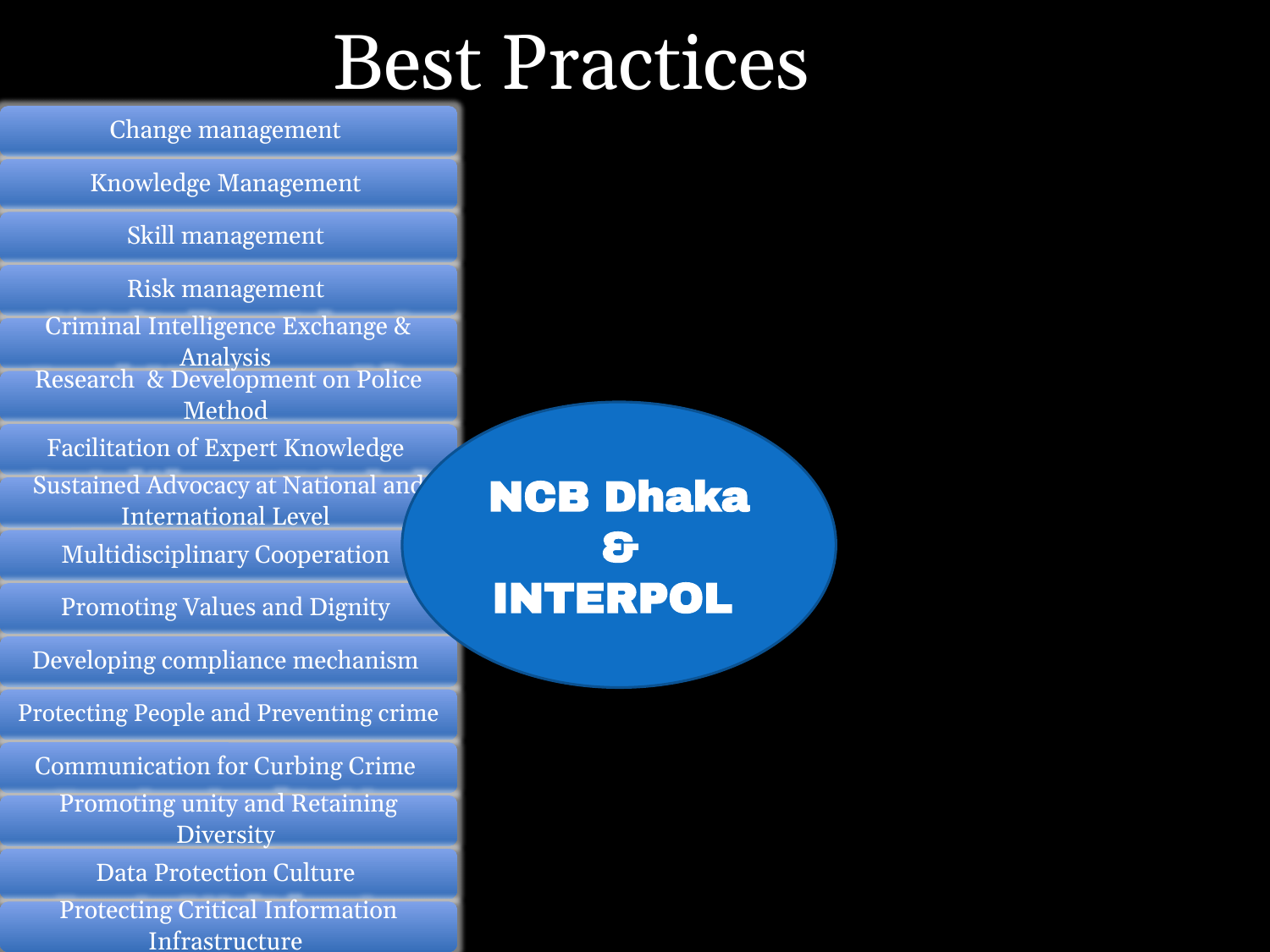

# Best Practices
Change management
Criminal Intelligence Exchange & Analysis
Facilitation of Expert Knowledge
Research  & Development on Police Method
Sustained Advocacy at National and International Level
Multidisciplinary Cooperation
Promoting Values and Dignity
Protecting Critical Information Infrastructure
Protecting People and Preventing crime
Developing compliance mechanism
Data Protection Culture
Promoting unity and Retaining Diversity
Communication for Curbing Crime
Knowledge Management
Skill management
Risk management
NCB Dhaka & INTERPOL